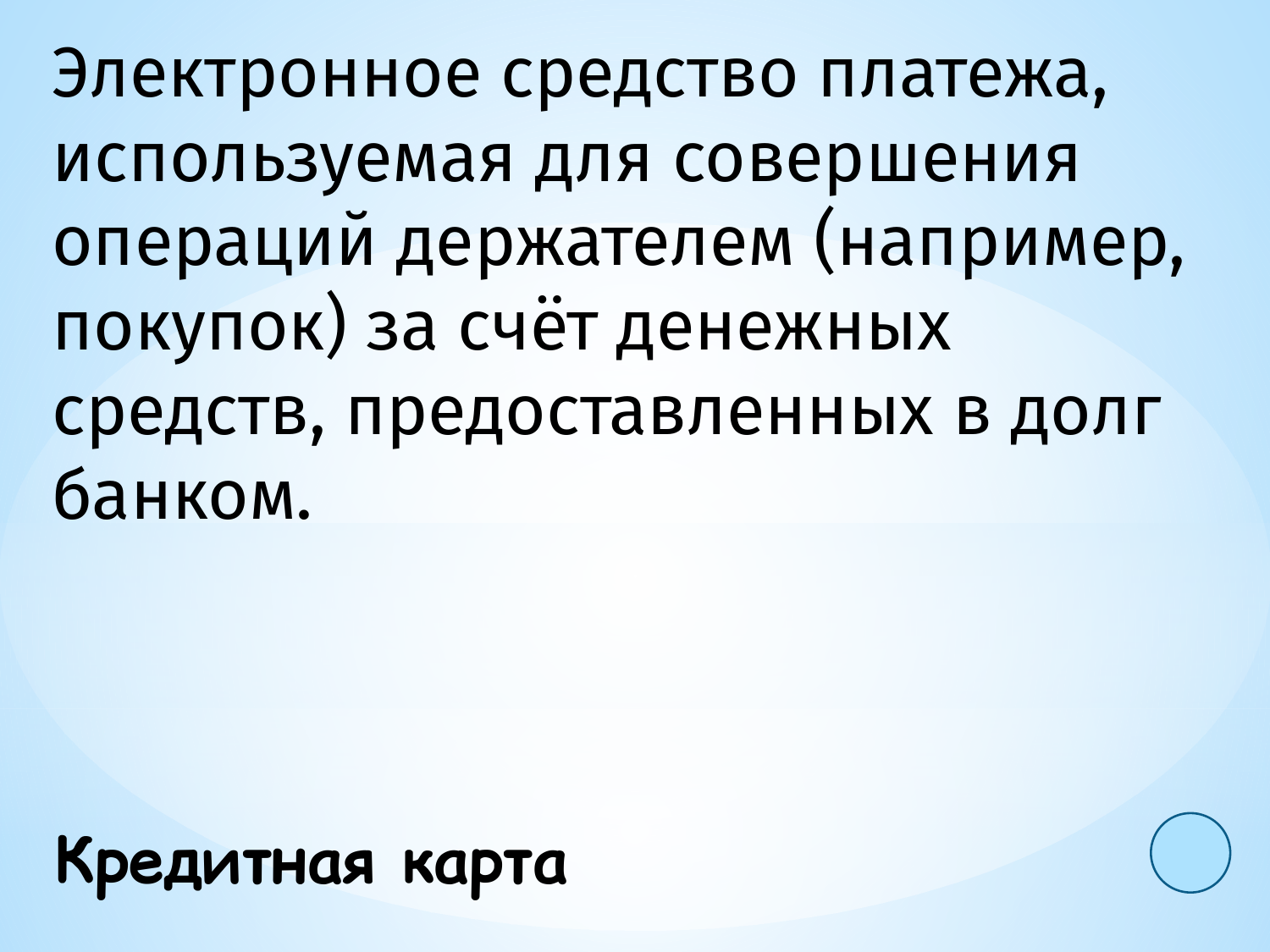

Электронное средство платежа, используемая для совершения операций держателем (например, покупок) за счёт денежных средств, предоставленных в долг банком.
Кредитная карта